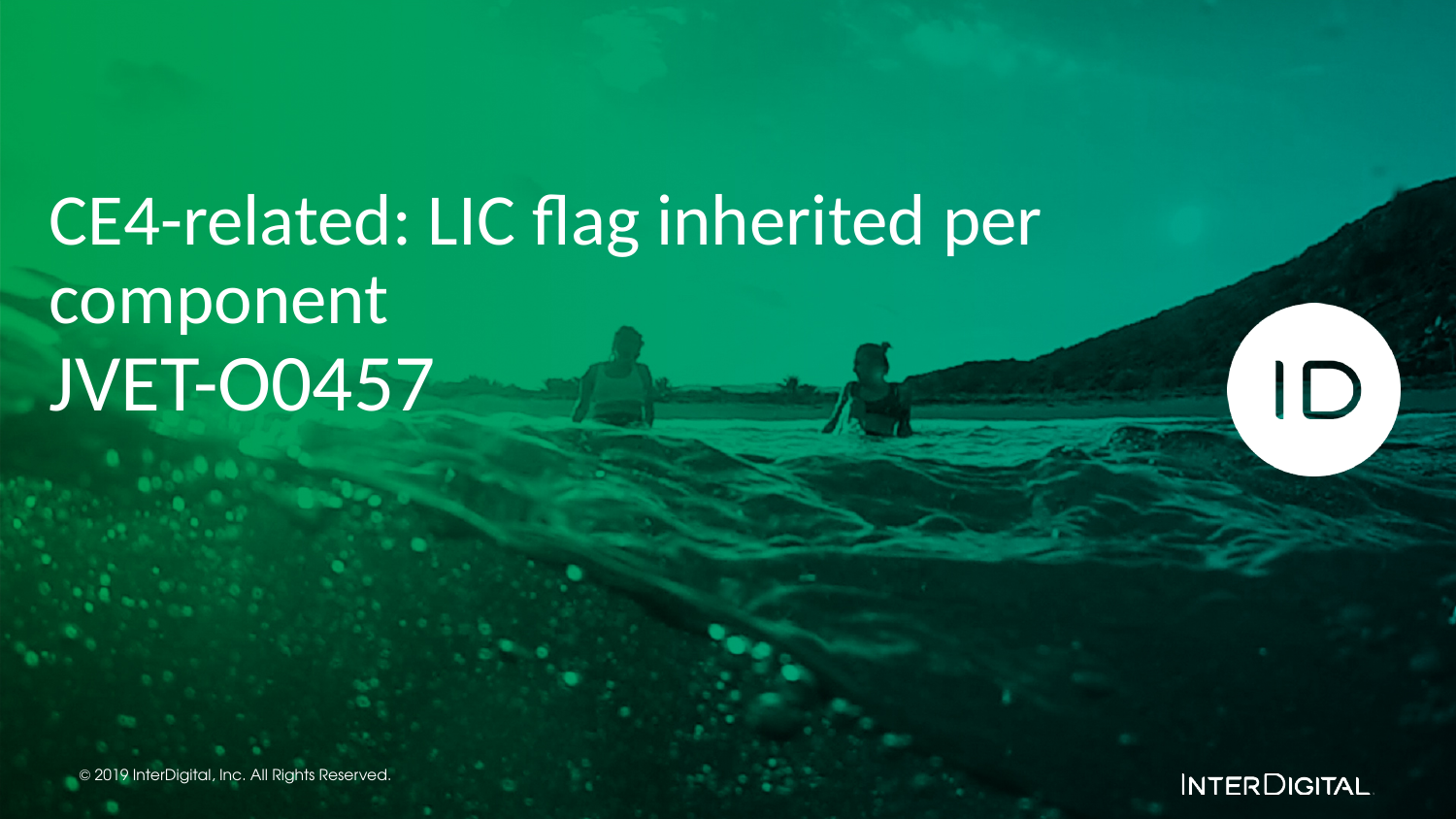

CE4-related: LIC flag inherited per component
JVET-O0457